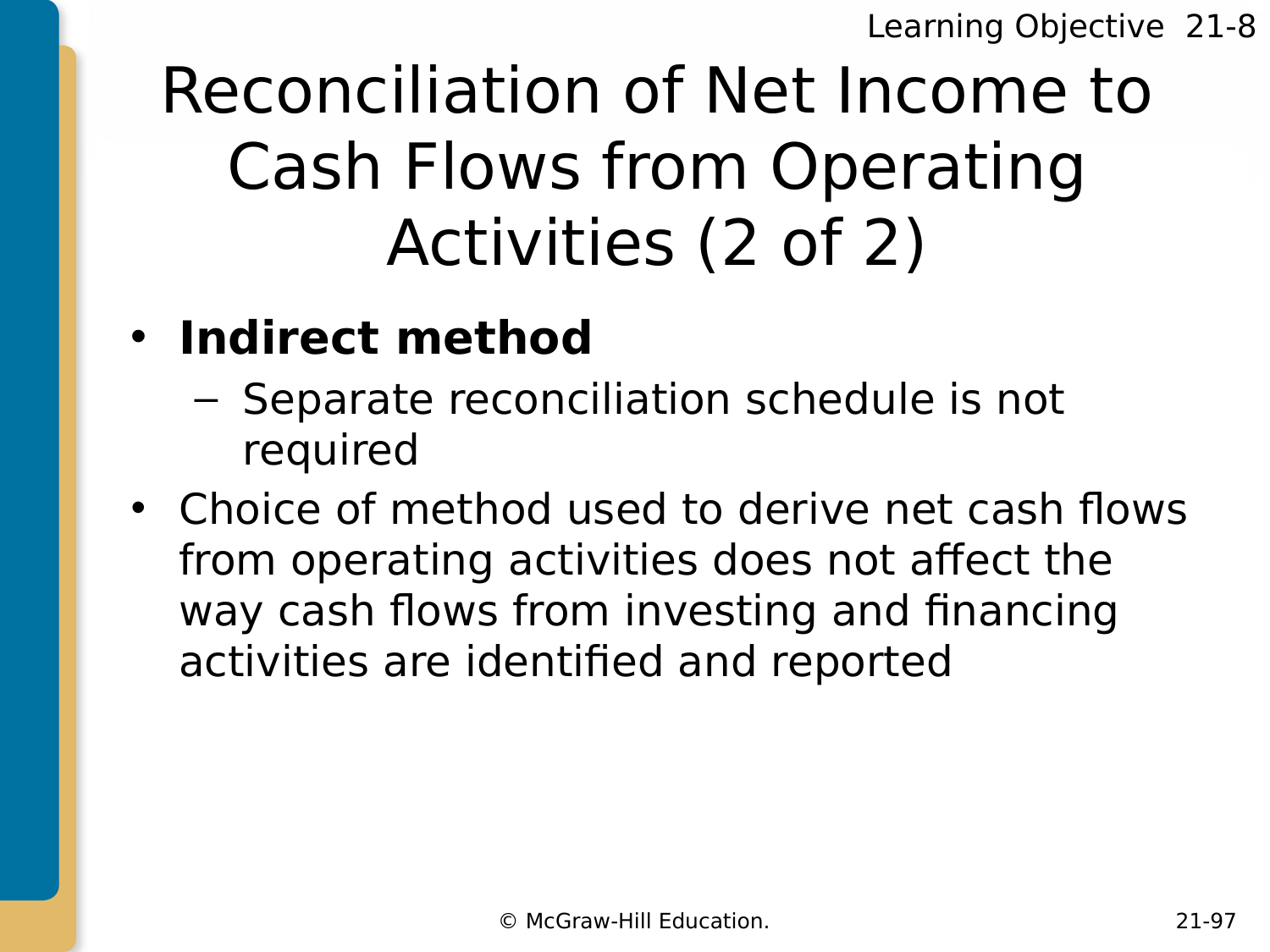

Learning Objective  21-8
# Reconciliation of Net Income to Cash Flows from Operating Activities (2 of 2)
Indirect method
Separate reconciliation schedule is not required
Choice of method used to derive net cash flows from operating activities does not affect the way cash flows from investing and financing activities are identified and reported